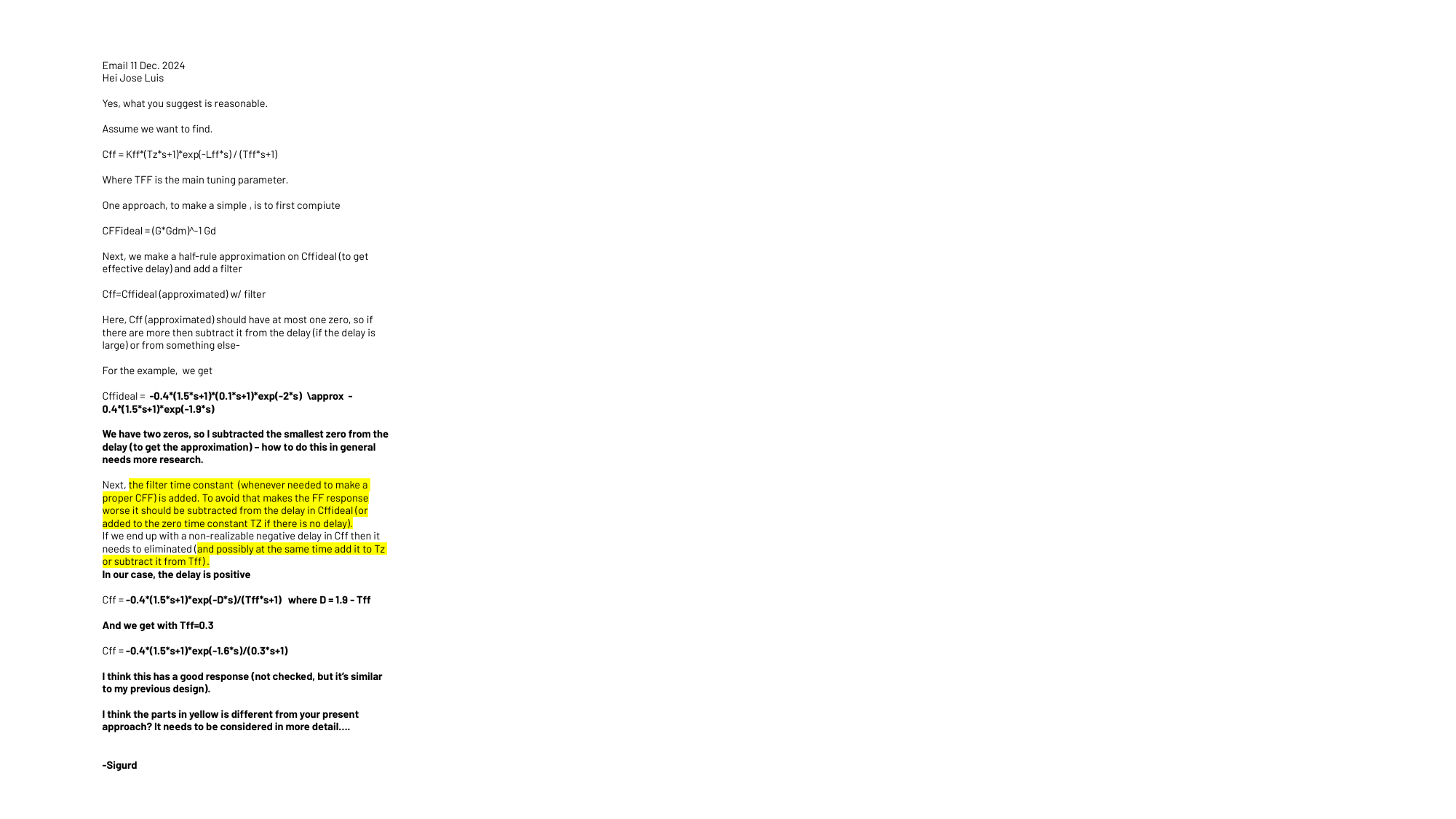

Email 11 Dec. 2024
Hei Jose Luis

Yes, what you suggest is reasonable.

Assume we want to find.

Cff = Kff*(Tz*s+1)*exp(-Lff*s) / (Tff*s+1)

Where TFF is the main tuning parameter.

One approach, to make a simple , is to first compiute

CFFideal = (G*Gdm)^-1 Gd

Next, we make a half-rule approximation on Cffideal (to get effective delay) and add a filter

Cff=Cffideal (approximated) w/ filter

Here, Cff (approximated) should have at most one zero, so if there are more then subtract it from the delay (if the delay is large) or from something else-

For the example,  we get

Cffideal =  -0.4*(1.5*s+1)*(0.1*s+1)*exp(-2*s)  \approx  -0.4*(1.5*s+1)*exp(-1.9*s)

We have two zeros, so I subtracted the smallest zero from the delay (to get the approximation) – how to do this in general needs more research.

Next, the filter time constant  (whenever needed to make a  proper CFF) is added. To avoid that makes the FF response worse it should be subtracted from the delay in Cffideal (or added to the zero time constant TZ if there is no delay).
If we end up with a non-realizable negative delay in Cff then it needs to eliminated (and possibly at the same time add it to Tz  or subtract it from Tff) .
In our case, the delay is positive

Cff = -0.4*(1.5*s+1)*exp(-D*s)/(Tff*s+1)   where D = 1.9 - Tff

And we get with Tff=0.3

Cff = -0.4*(1.5*s+1)*exp(-1.6*s)/(0.3*s+1)

I think this has a good response (not checked, but it’s similar to my previous design).

I think the parts in yellow is different from your present approach? It needs to be considered in more detail….

-Sigurd